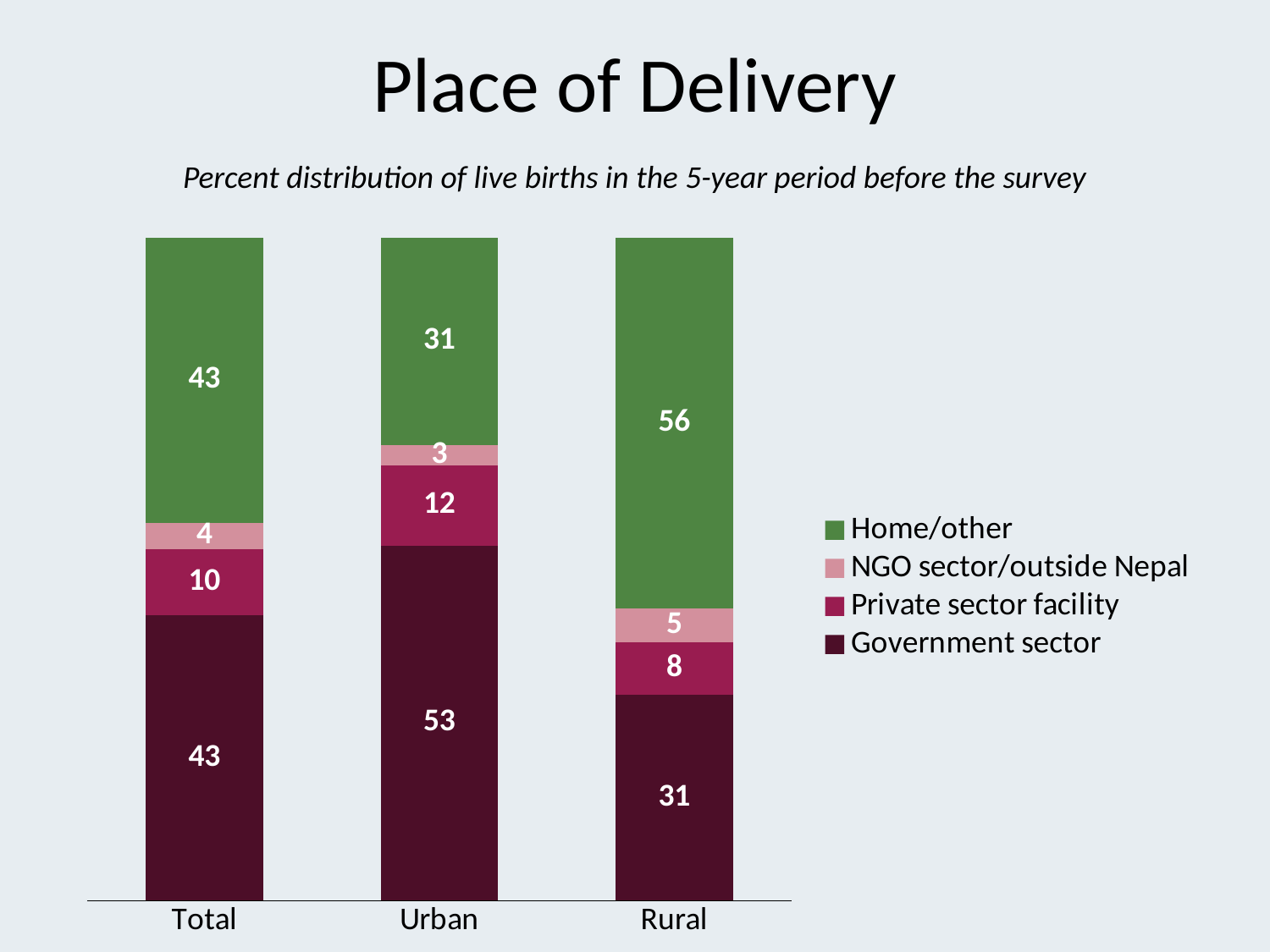

# Place of Delivery
Percent distribution of live births in the 5-year period before the survey

### Chart

| Category | Government sector | Private sector facility | NGO sector/outside Nepal | Home/other |
|---|---|---|---|---|
| Total | 43.0 | 10.0 | 4.0 | 43.0 |
| Urban | 53.0 | 12.0 | 3.0 | 31.0 |
| Rural | 31.0 | 8.0 | 5.0 | 56.0 |